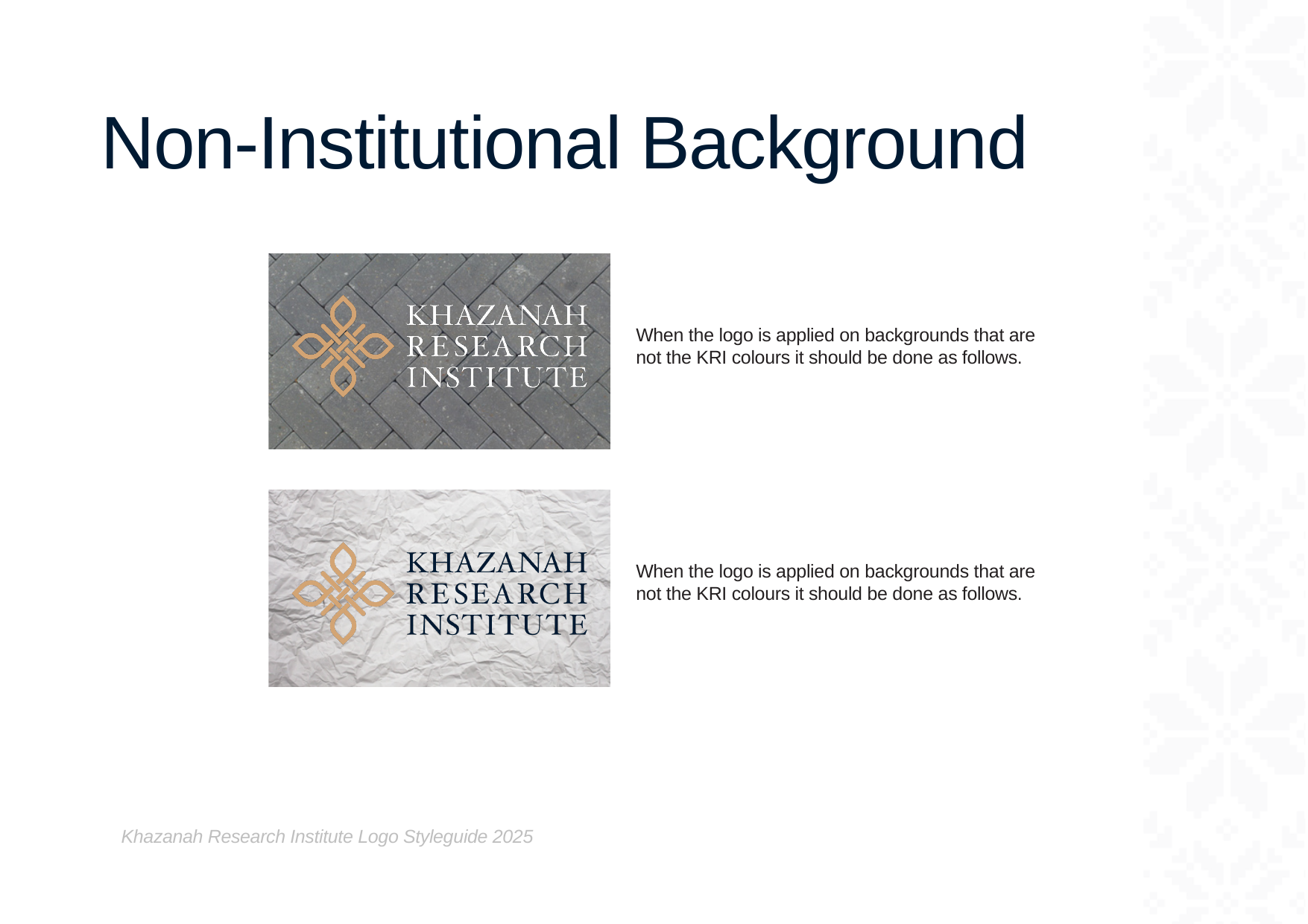

# Non-Institutional Background

When the logo is applied on backgrounds that are not the KRI colours it should be done as follows.

When the logo is applied on backgrounds that are not the KRI colours it should be done as follows.